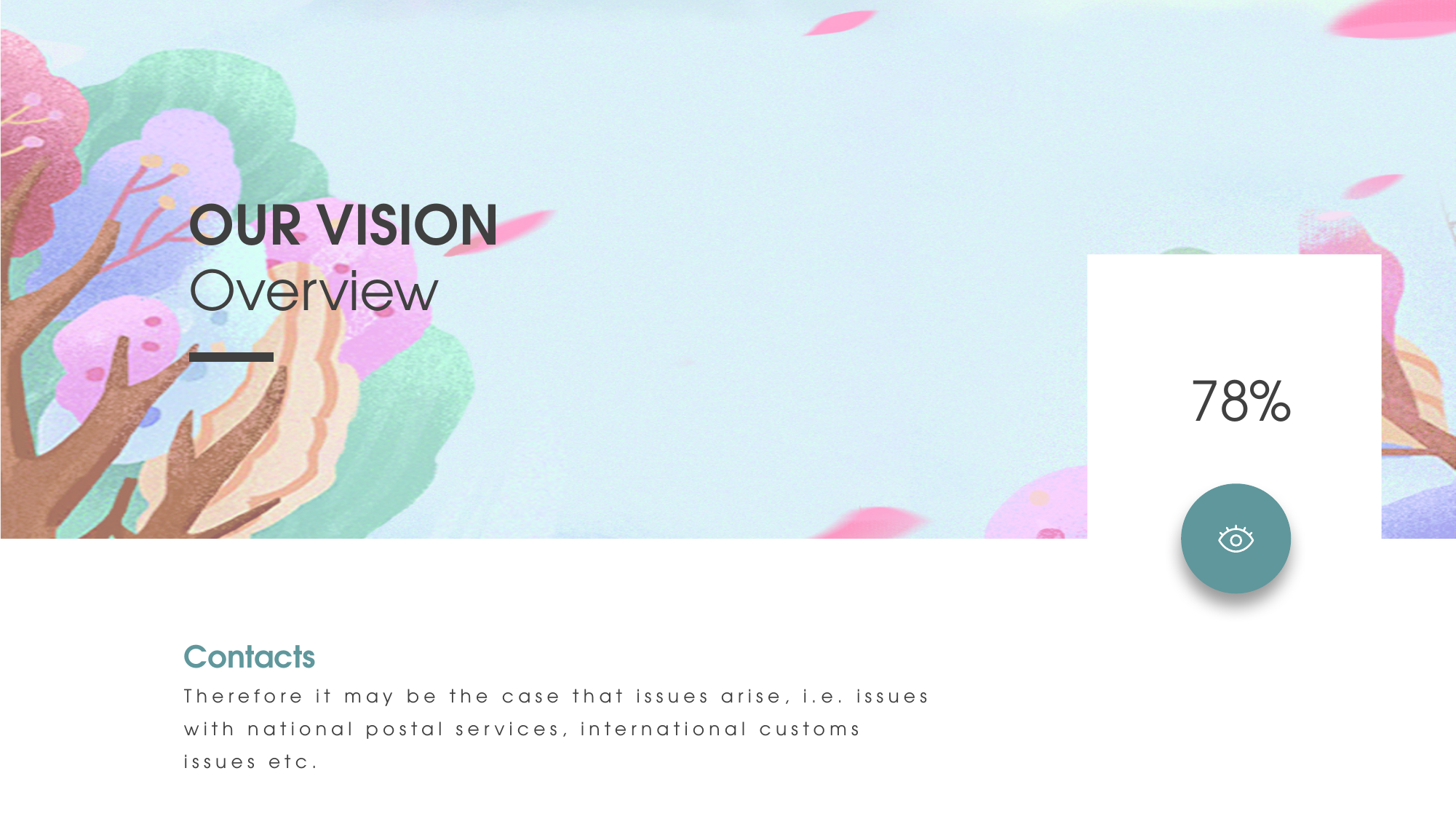

OUR VISION
Overview
e7d195523061f1c074694c8bbf98be7b1e4b015d796375963FD28840057458461C7CA0DAD340D15583DEDFC2E3241C4F392EF3A8B4D067B40CF4F149DD7E51F346B0CAB1BCCF6DB2480C67273C6C9E4C33AF3046B1F7F7F0B2A51923447FF2D765CC750011ADC7600C66A8DE278F4F3BF652A6F92B038DDCE276C32D205890E810956E7BBEF46205

78%

Contacts
Therefore it may be the case that issues arise, i.e. issues with national postal services, international customs issues etc.